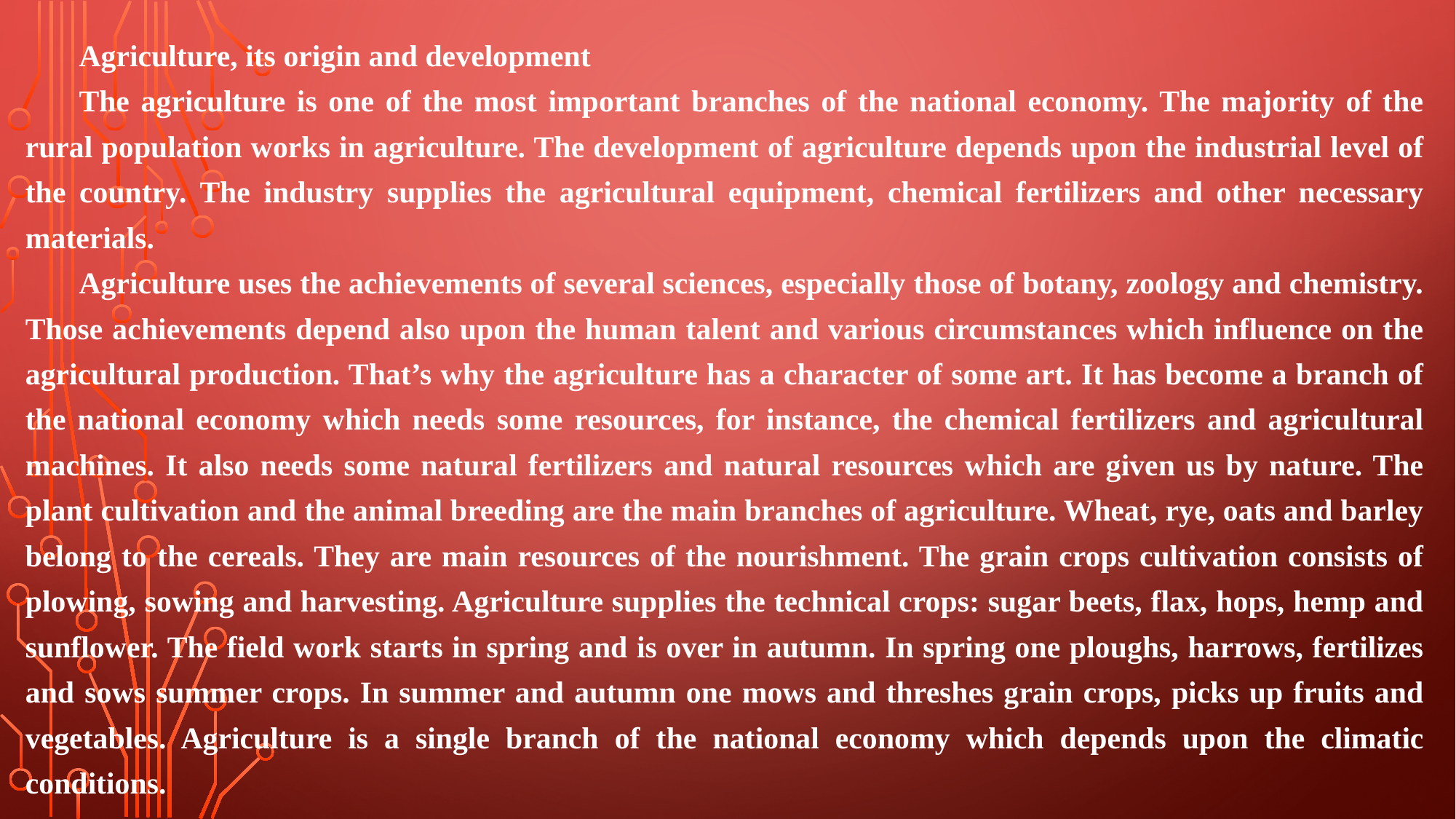

Agriculture, its origin and development
The agriculture is one of the most important branches of the national economy. The majority of the rural population works in agriculture. The development of agriculture depends upon the industrial level of the country. The industry supplies the agricultural equipment, chemical fertilizers and other necessary materials.
Agriculture uses the achievements of several sciences, especially those of botany, zoology and chemistry. Those achievements depend also upon the human talent and various circumstances which influence on the agricultural production. That’s why the agriculture has a character of some art. It has become a branch of the national economy which needs some resources, for instance, the chemical fertilizers and agricultural machines. It also needs some natural fertilizers and natural resources which are given us by nature. The plant cultivation and the animal breeding are the main branches of agriculture. Wheat, rye, oats and barley belong to the cereals. They are main resources of the nourishment. The grain crops cultivation consists of plowing, sowing and harvesting. Agriculture supplies the technical crops: sugar beets, flax, hops, hemp and sunflower. The field work starts in spring and is over in autumn. In spring one ploughs, harrows, fertilizes and sows summer crops. In summer and autumn one mows and threshes grain crops, picks up fruits and vegetables. Agriculture is a single branch of the national economy which depends upon the climatic conditions.